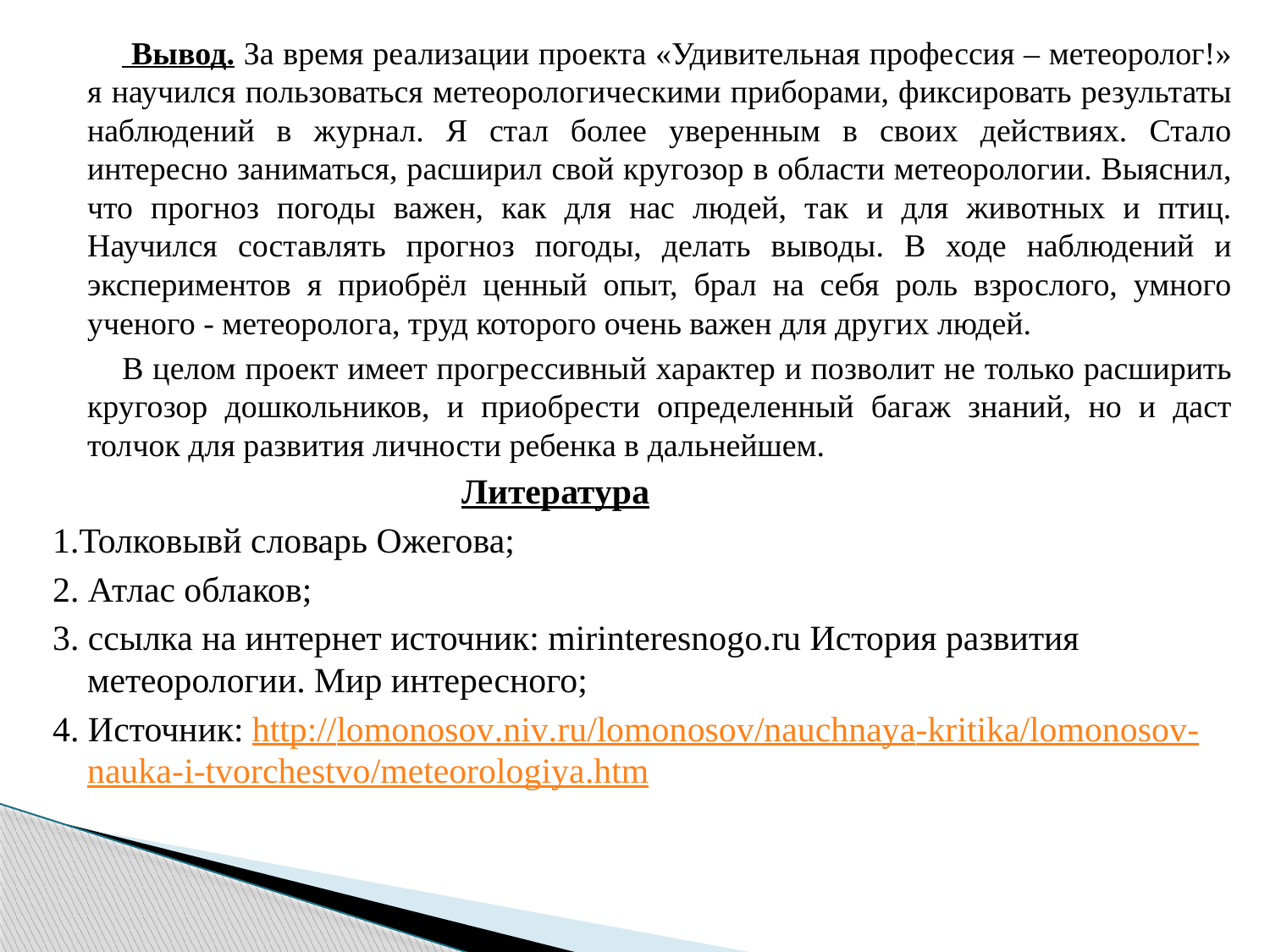

Вывод. За время реализации проекта «Удивительная профессия – метеоролог!» я научился пользоваться метеорологическими приборами, фиксировать результаты наблюдений в журнал. Я стал более уверенным в своих действиях. Стало интересно заниматься, расширил свой кругозор в области метеорологии. Выяснил, что прогноз погоды важен, как для нас людей, так и для животных и птиц. Научился составлять прогноз погоды, делать выводы. В ходе наблюдений и экспериментов я приобрёл ценный опыт, брал на себя роль взрослого, умного ученого - метеоролога, труд которого очень важен для других людей.
В целом проект имеет прогрессивный характер и позволит не только расширить кругозор дошкольников, и приобрести определенный багаж знаний, но и даст толчок для развития личности ребенка в дальнейшем.
                                              Литература
1.Толковывй словарь Ожегова;
2. Атлас облаков;
3. ссылка на интернет источник: mirinteresnogo.ru История развития метеорологии. Мир интересного;
4. Источник: http://lomonosov.niv.ru/lomonosov/nauchnaya-kritika/lomonosov-nauka-i-tvorchestvo/meteorologiya.htm